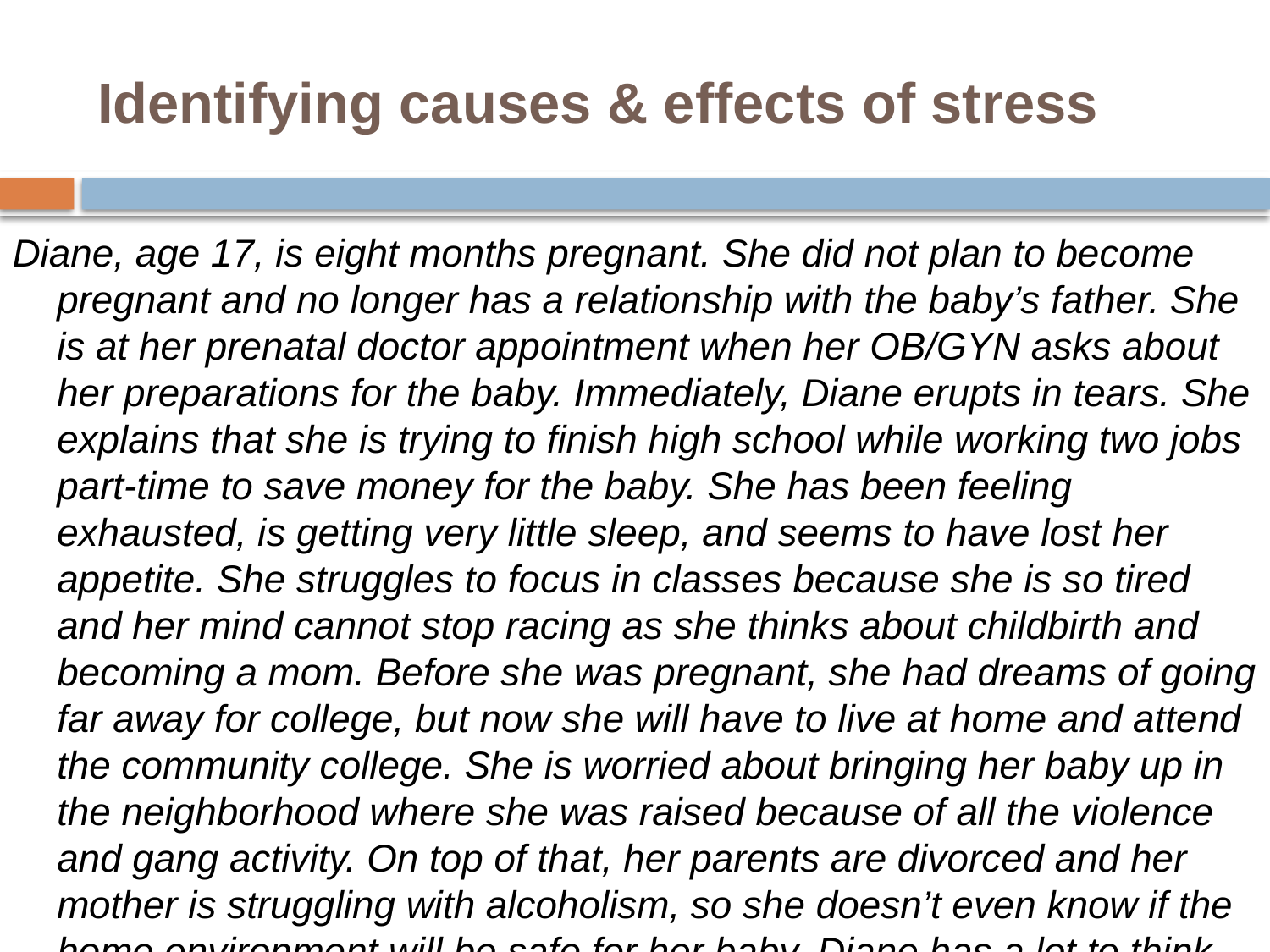

# Identifying causes & effects of stress
Diane, age 17, is eight months pregnant. She did not plan to become pregnant and no longer has a relationship with the baby’s father. She is at her prenatal doctor appointment when her OB/GYN asks about her preparations for the baby. Immediately, Diane erupts in tears. She explains that she is trying to finish high school while working two jobs part-time to save money for the baby. She has been feeling exhausted, is getting very little sleep, and seems to have lost her appetite. She struggles to focus in classes because she is so tired and her mind cannot stop racing as she thinks about childbirth and becoming a mom. Before she was pregnant, she had dreams of going far away for college, but now she will have to live at home and attend the community college. She is worried about bringing her baby up in the neighborhood where she was raised because of all the violence and gang activity. On top of that, her parents are divorced and her mother is struggling with alcoholism, so she doesn’t even know if the home environment will be safe for her baby. Diane has a lot to think about, so her doctor sets her up with an appointment with a social worker.